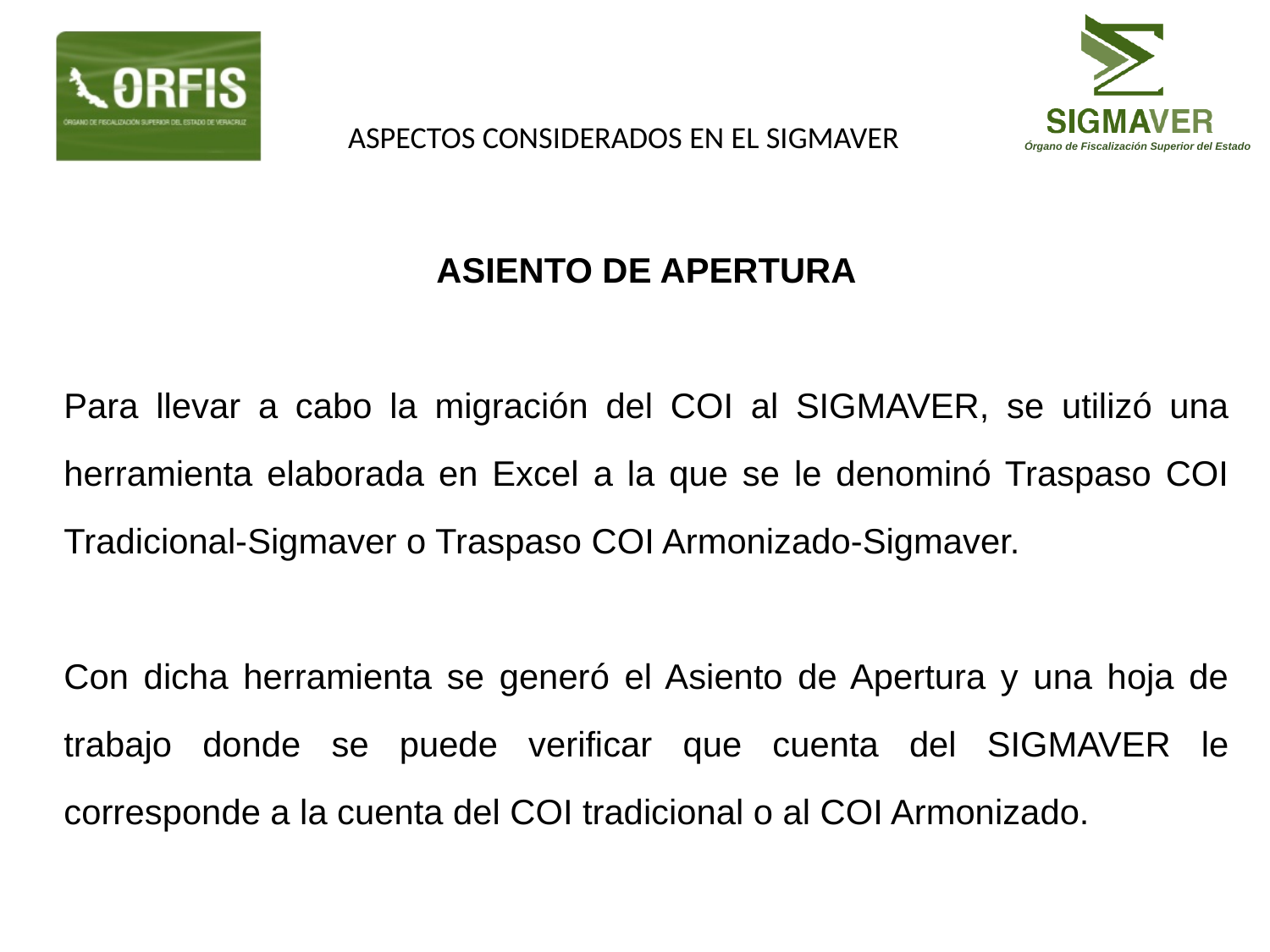

# ASPECTOS CONSIDERADOS EN EL SIGMAVER
ASIENTO DE APERTURA

Para llevar a cabo la migración del COI al SIGMAVER, se utilizó una herramienta elaborada en Excel a la que se le denominó Traspaso COI Tradicional-Sigmaver o Traspaso COI Armonizado-Sigmaver.

Con dicha herramienta se generó el Asiento de Apertura y una hoja de trabajo donde se puede verificar que cuenta del SIGMAVER le corresponde a la cuenta del COI tradicional o al COI Armonizado.